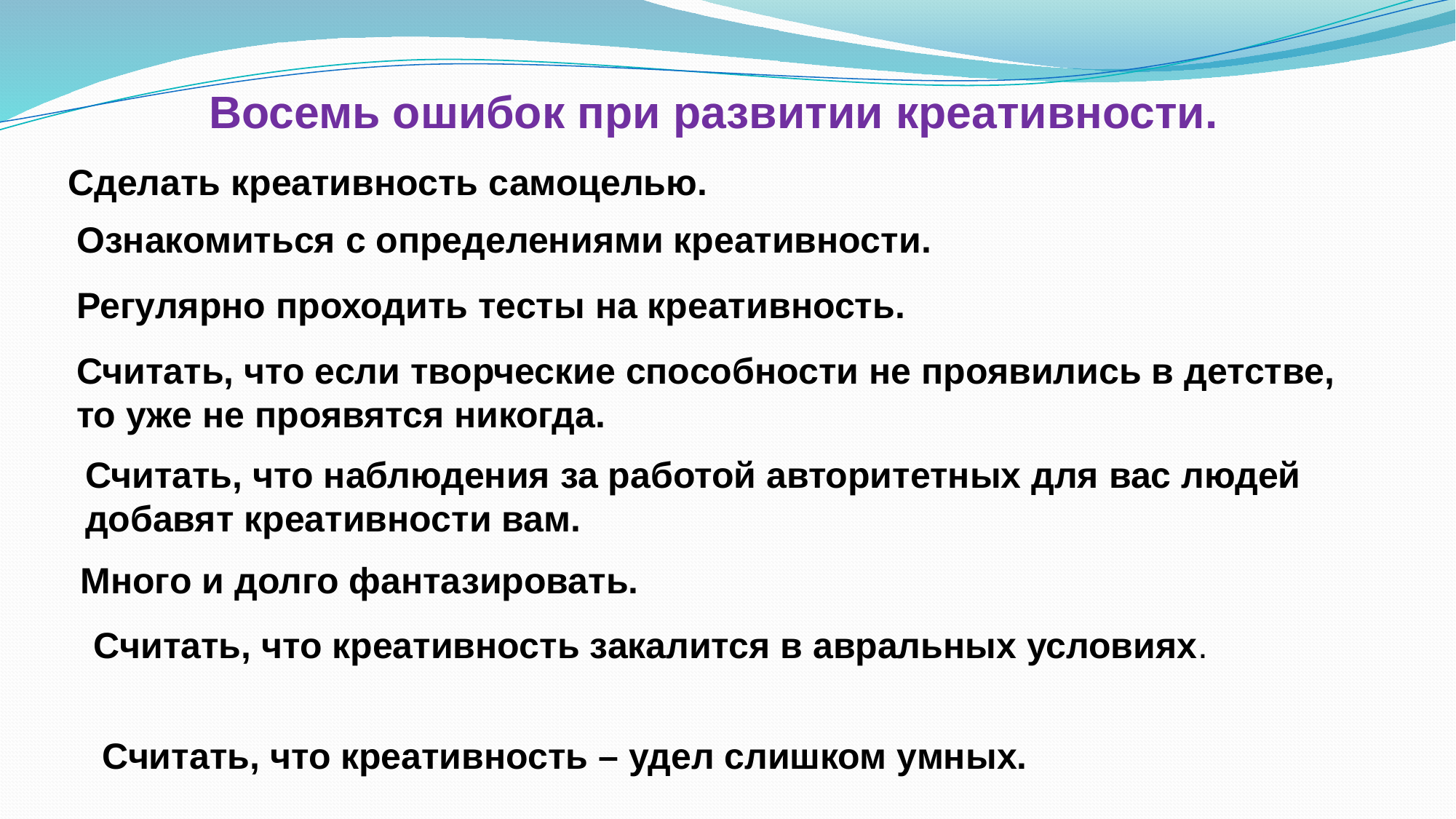

Восемь ошибок при развитии креативности.
Сделать креативность самоцелью.
Ознакомиться с определениями креативности.
Регулярно проходить тесты на креативность.
Считать, что если творческие способности не проявились в детстве, то уже не проявятся никогда.
Считать, что наблюдения за работой авторитетных для вас людей добавят креативности вам.
Много и долго фантазировать.
Считать, что креативность закалится в авральных условиях.

Считать, что креативность – удел слишком умных.